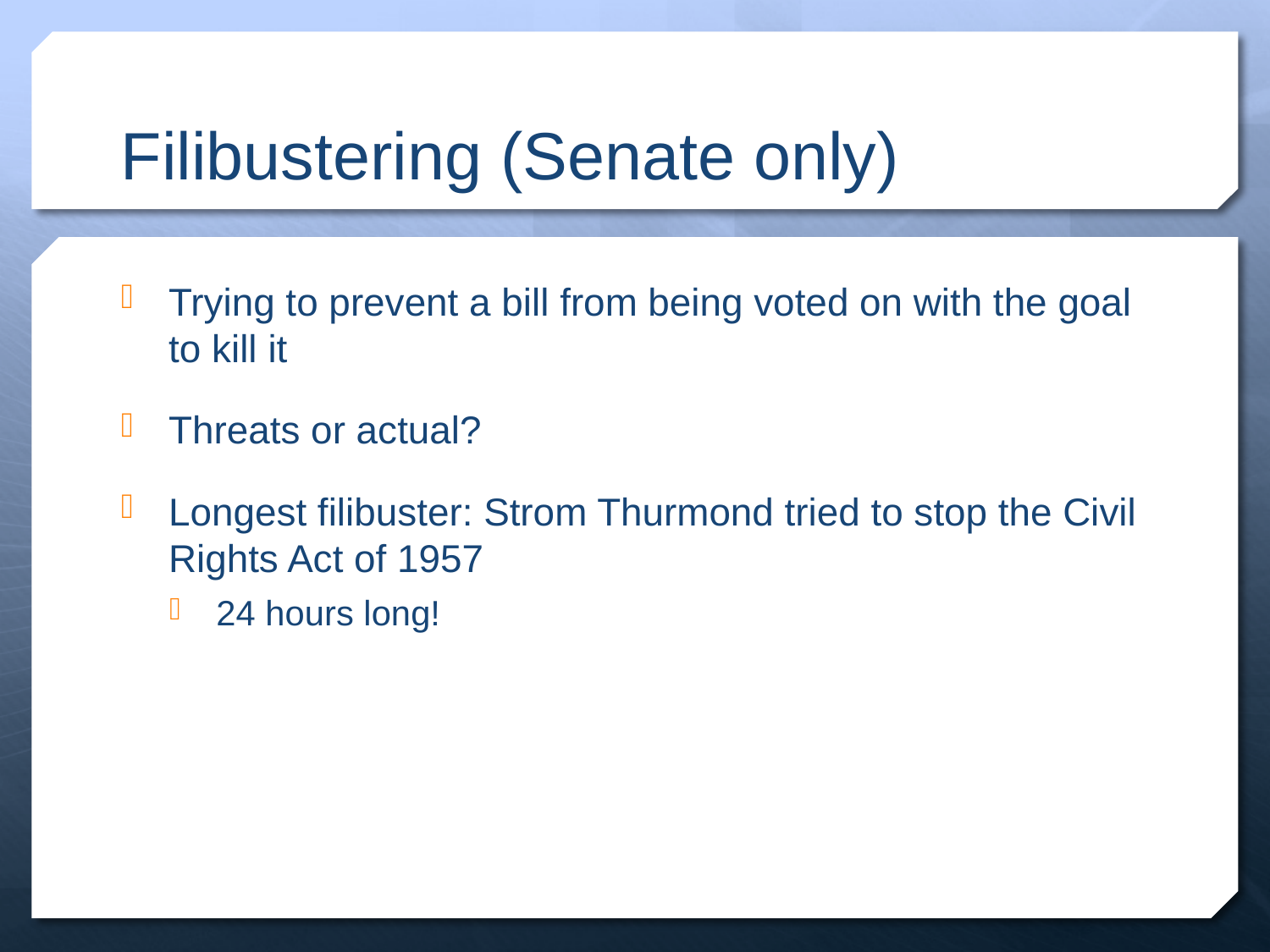

# Filibustering (Senate only)
Trying to prevent a bill from being voted on with the goal to kill it
Threats or actual?
Longest filibuster: Strom Thurmond tried to stop the Civil Rights Act of 1957
24 hours long!